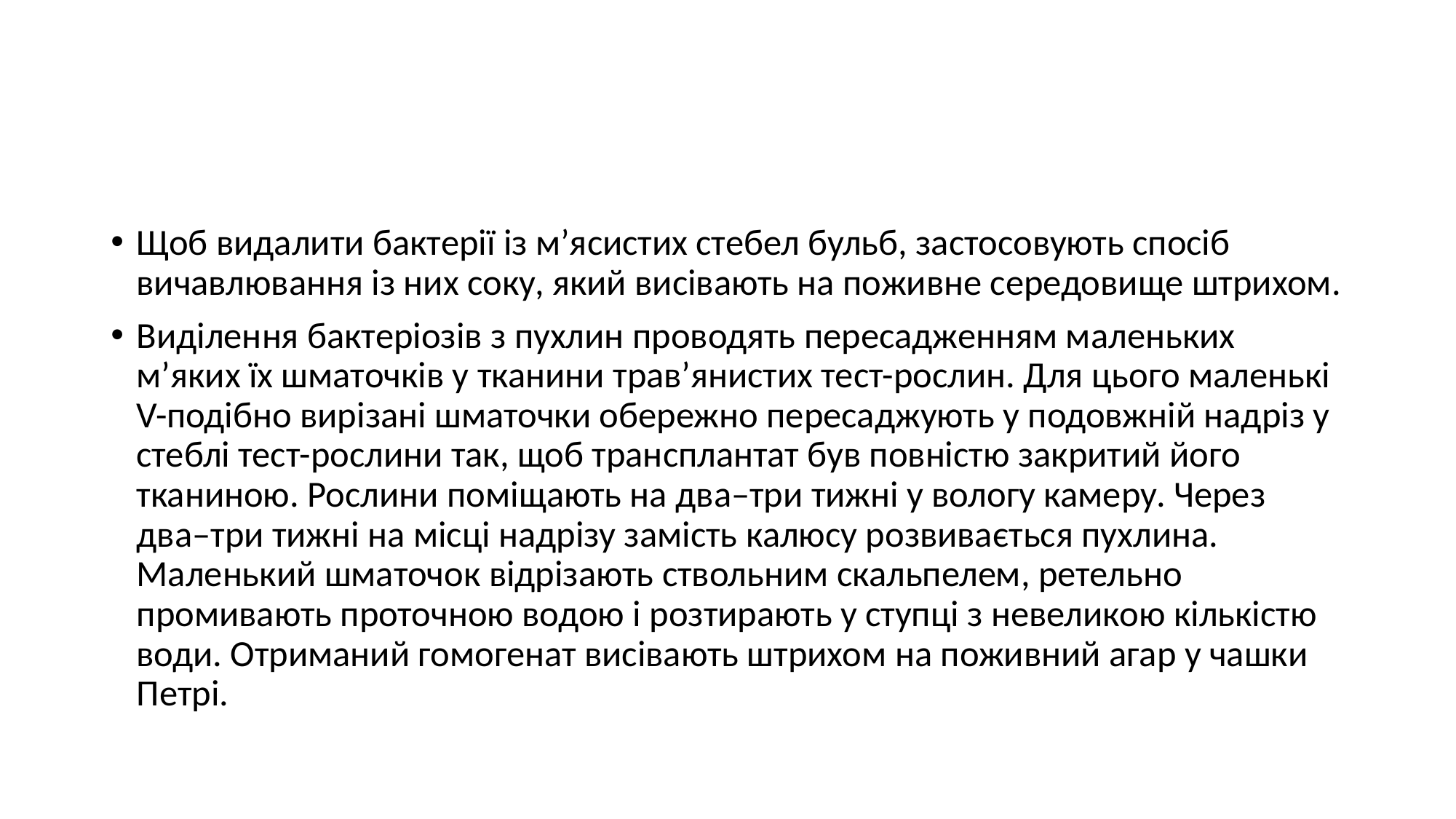

#
Щоб видалити бактерії із м’ясистих стебел бульб, застосовують спосіб вичавлювання із них соку, який висівають на поживне середовище штрихом.
Виділення бактеріозів з пухлин проводять пересадженням маленьких м’яких їх шматочків у тканини трав’янистих тест-рослин. Для цього маленькі V-подібно вирізані шматочки обережно пересаджують у подовжній надріз у стеблі тест-рослини так, щоб трансплантат був повністю закритий його тканиною. Рослини поміщають на два–три тижні у вологу камеру. Через два–три тижні на місці надрізу замість калюсу розвивається пухлина. Маленький шматочок відрізають ствольним скальпелем, ретельно промивають проточною водою і розтирають у ступці з невеликою кількістю води. Отриманий гомогенат висівають штрихом на поживний агар у чашки Петрі.